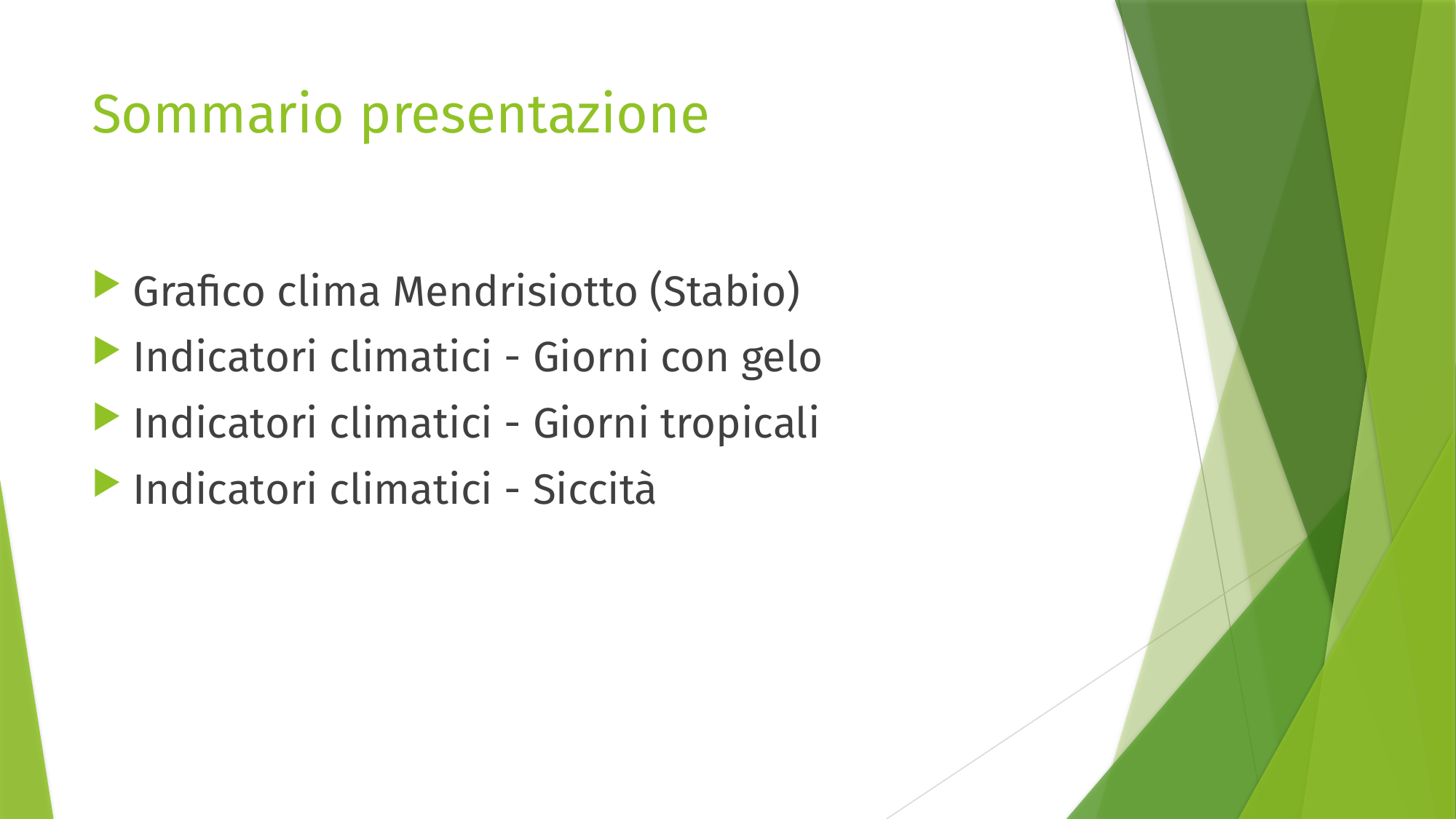

# Sommario presentazione
Grafico clima Mendrisiotto (Stabio)
Indicatori climatici - Giorni con gelo
Indicatori climatici - Giorni tropicali
Indicatori climatici - Siccità